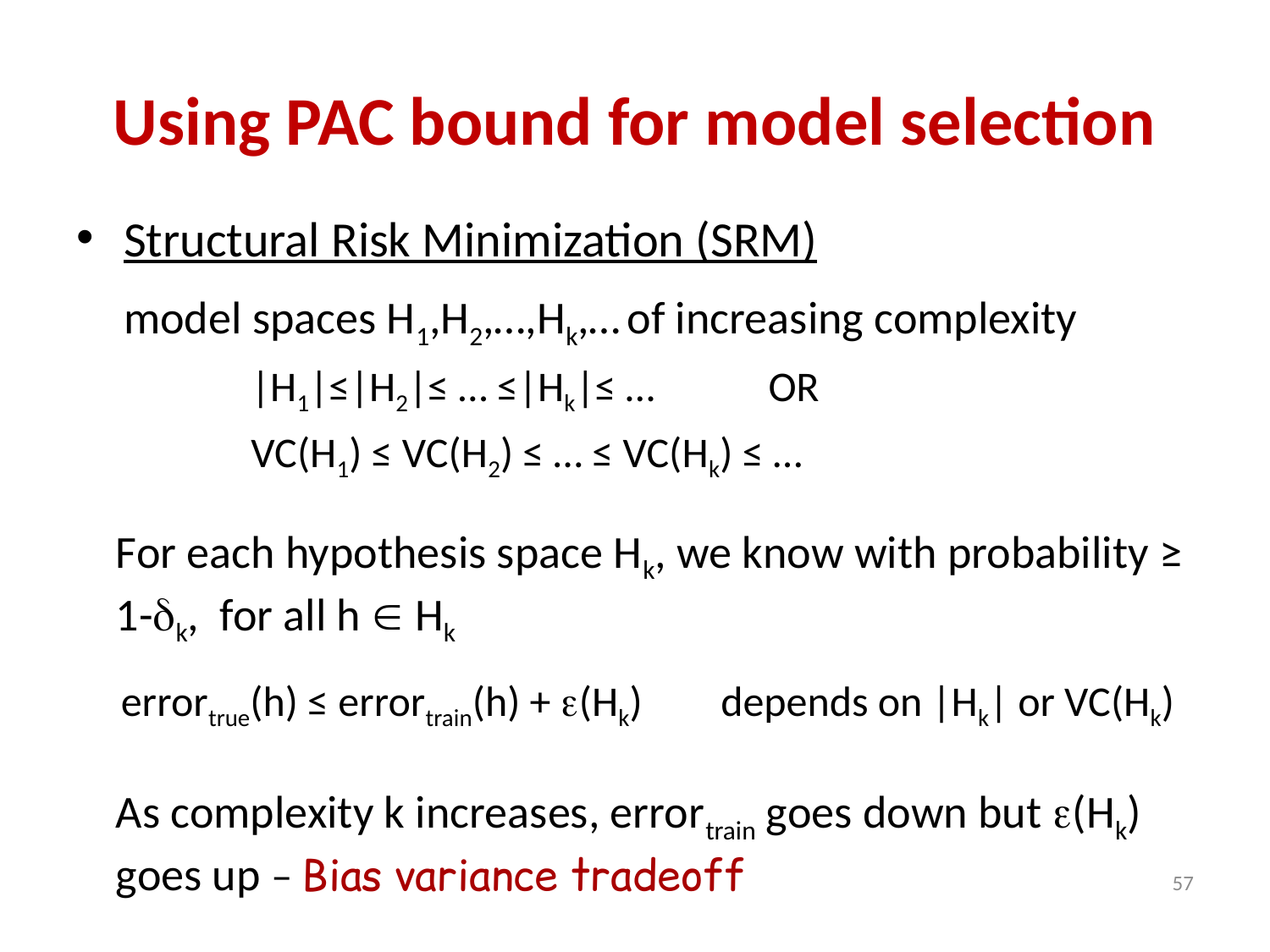

# Using PAC bound for model selection
Structural Risk Minimization (SRM)
model spaces H1,H2,…,Hk,… of increasing complexity
	|H1|≤|H2|≤ … ≤|Hk|≤ …	 OR
	VC(H1) ≤ VC(H2) ≤ … ≤ VC(Hk) ≤ …

For each hypothesis space Hk, we know with probability ≥ 1-δk,  for all h ∈ Hk
    errortrue(h) ≤ errortrain(h) + ε(Hk)	 depends on |Hk| or VC(Hk)

As complexity k increases, errortrain goes down but ε(Hk) goes up – Bias variance tradeoff

57